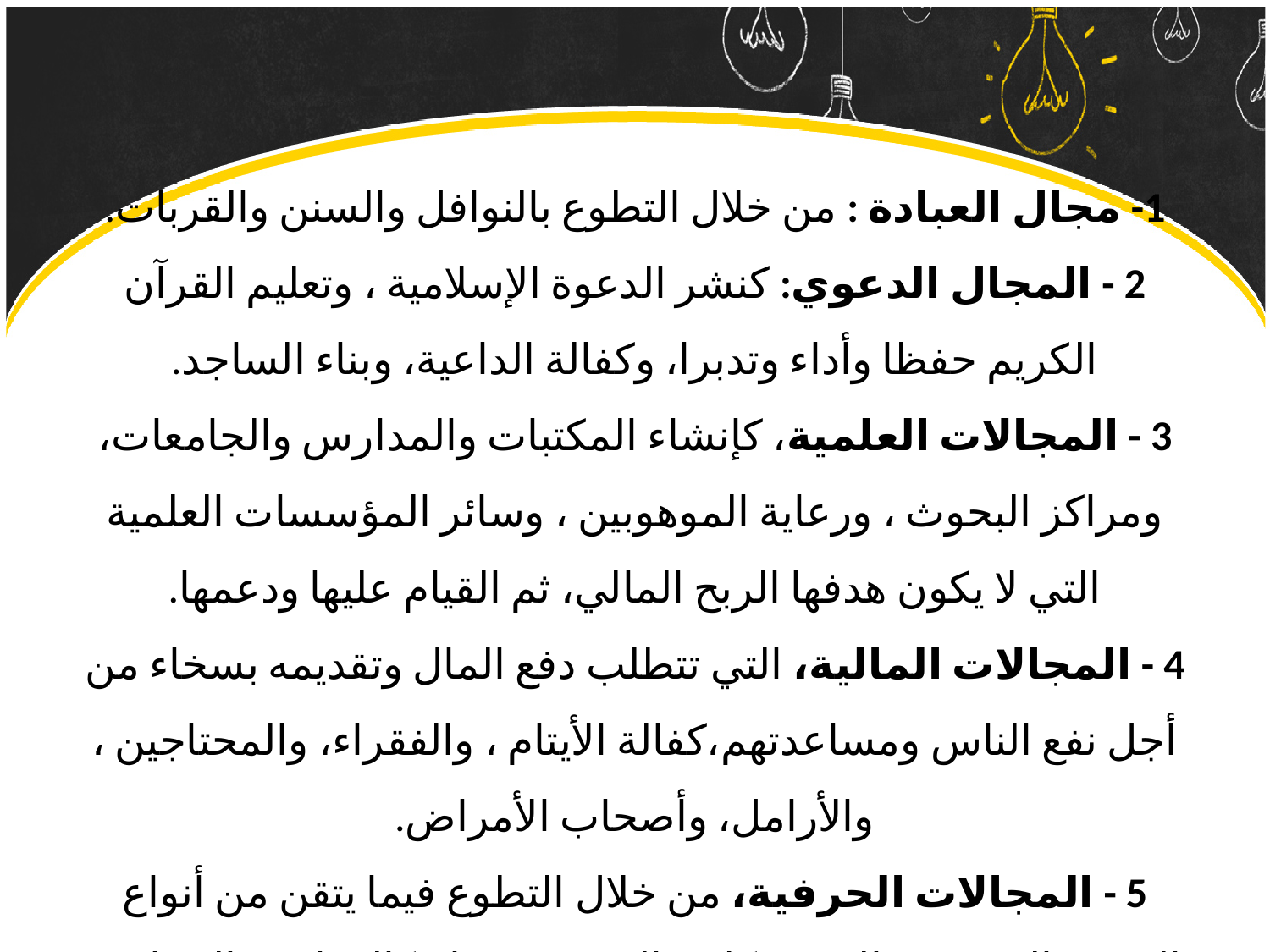

1- مجال العبادة : من خلال التطوع بالنوافل والسنن والقربات.
2 - المجال الدعوي: كنشر الدعوة الإسلامية ، وتعليم القرآن الكريم حفظا وأداء وتدبرا، وكفالة الداعية، وبناء الساجد.
3 - المجالات العلمية، كإنشاء المكتبات والمدارس والجامعات، ومراكز البحوث ، ورعاية الموهوبين ، وسائر المؤسسات العلمية التي لا يكون هدفها الربح المالي، ثم القيام عليها ودعمها.
4 - المجالات المالية، التي تتطلب دفع المال وتقديمه بسخاء من أجل نفع الناس ومساعدتهم،كفالة الأيتام ، والفقراء، والمحتاجين ، والأرامل، وأصحاب الأمراض.
5 - المجالات الحرفية، من خلال التطوع فيما يتقن من أنواع الحرف المفيدة تعالج مشكلات الفقر وغيرها ، كالزراعة والصناعة، والتجارة.